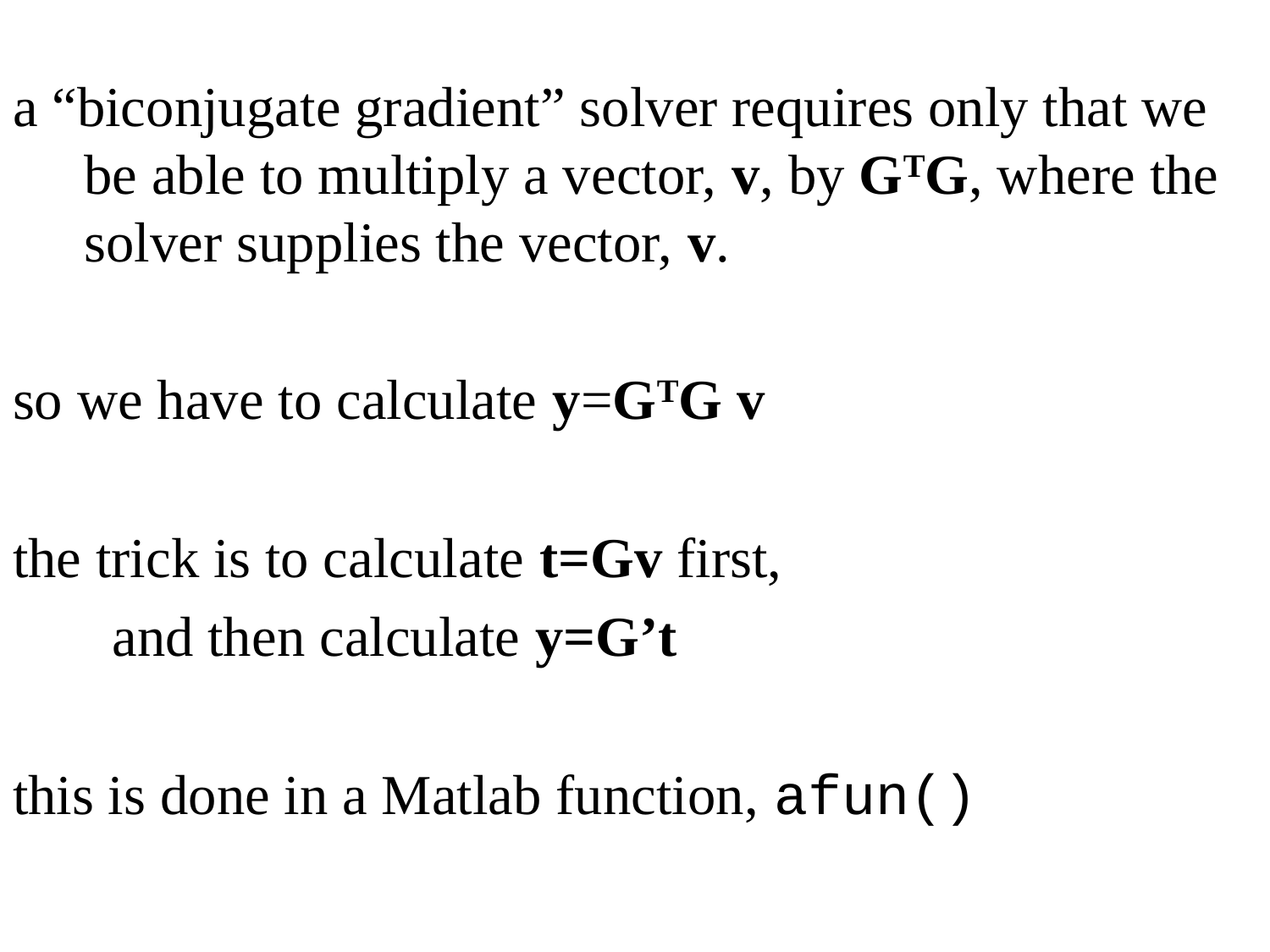

a “biconjugate gradient” solver requires only that we be able to multiply a vector, v, by GTG, where the solver supplies the vector, v.

so we have to calculate y=GTG v

the trick is to calculate t=Gv first,
       and then calculate y=G’t

this is done in a Matlab function, afun()